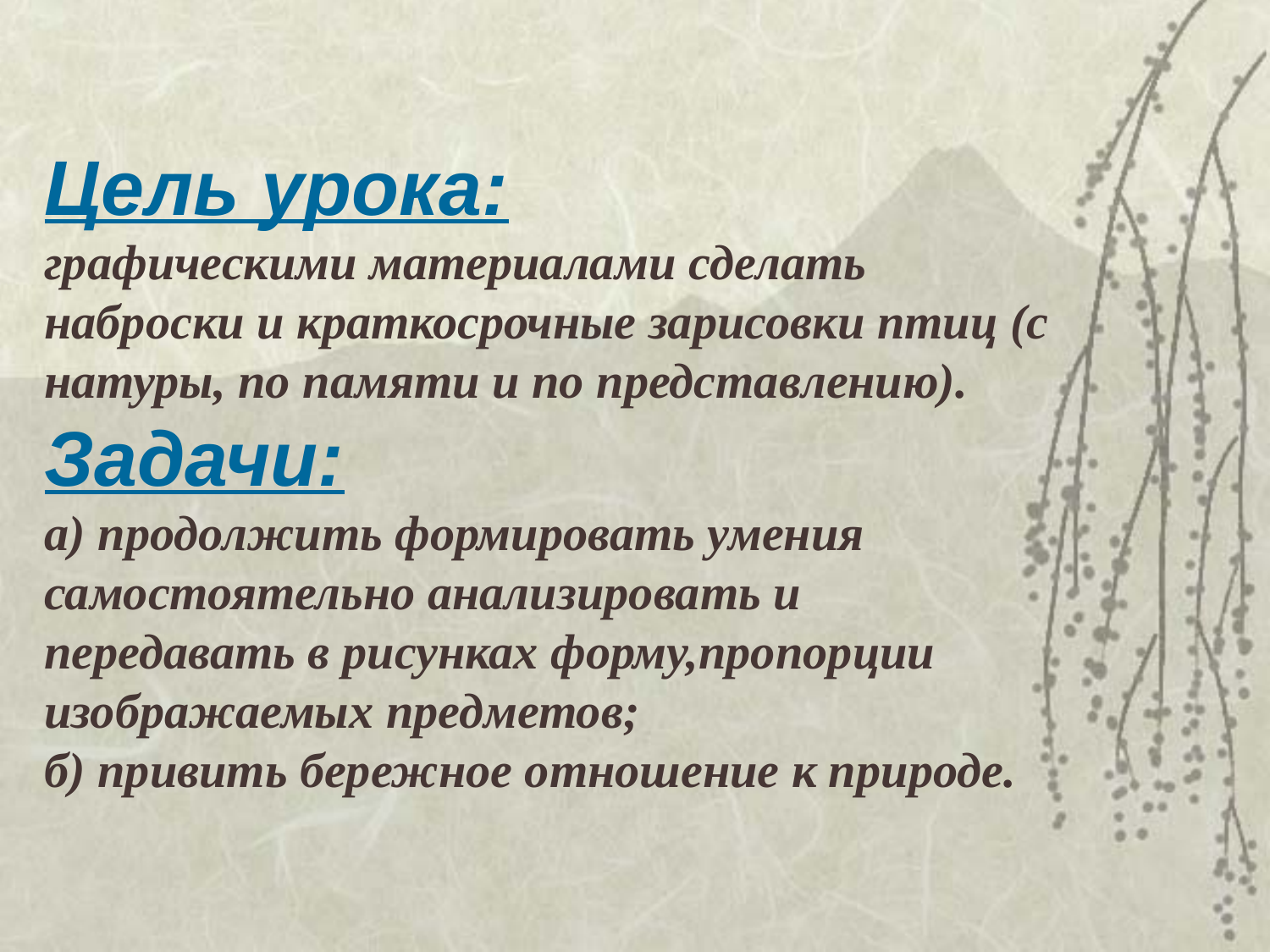

Цель урока:
графическими материалами сделать наброски и краткосрочные зарисовки птиц (с натуры, по памяти и по представлению).
Задачи:
а) продолжить формировать умения самостоятельно анализировать и передавать в рисунках форму,пропорции изображаемых предметов;
б) привить бережное отношение к природе.
#